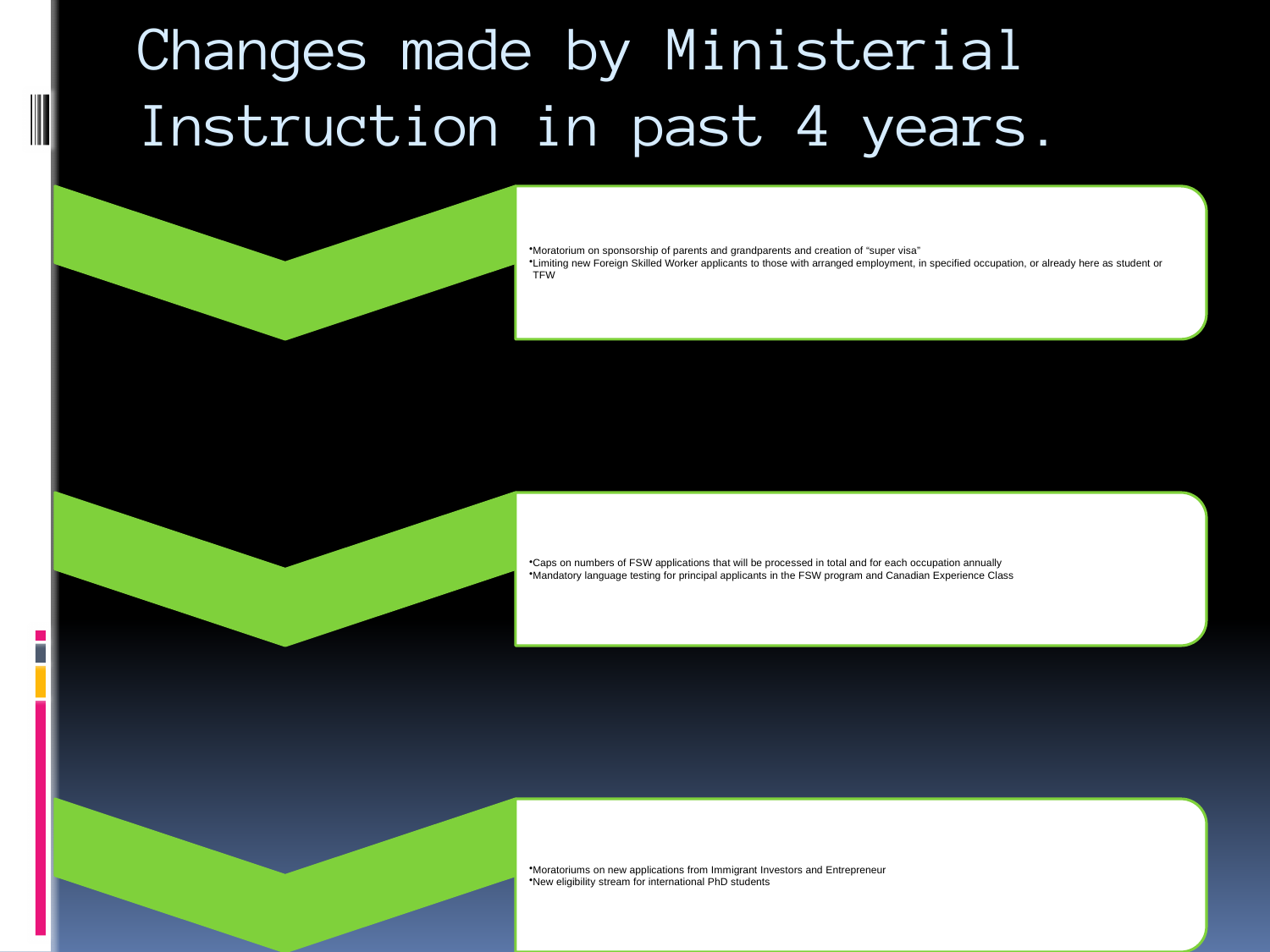

# Changes made by Ministerial Instruction in past 4 years.
Moratorium on sponsorship of parents and grandparents and creation of “super visa”
Limiting new Foreign Skilled Worker applicants to those with arranged employment, in specified occupation, or already here as student or TFW
Caps on numbers of FSW applications that will be processed in total and for each occupation annually
Mandatory language testing for principal applicants in the FSW program and Canadian Experience Class
Moratoriums on new applications from Immigrant Investors and Entrepreneur
New eligibility stream for international PhD students